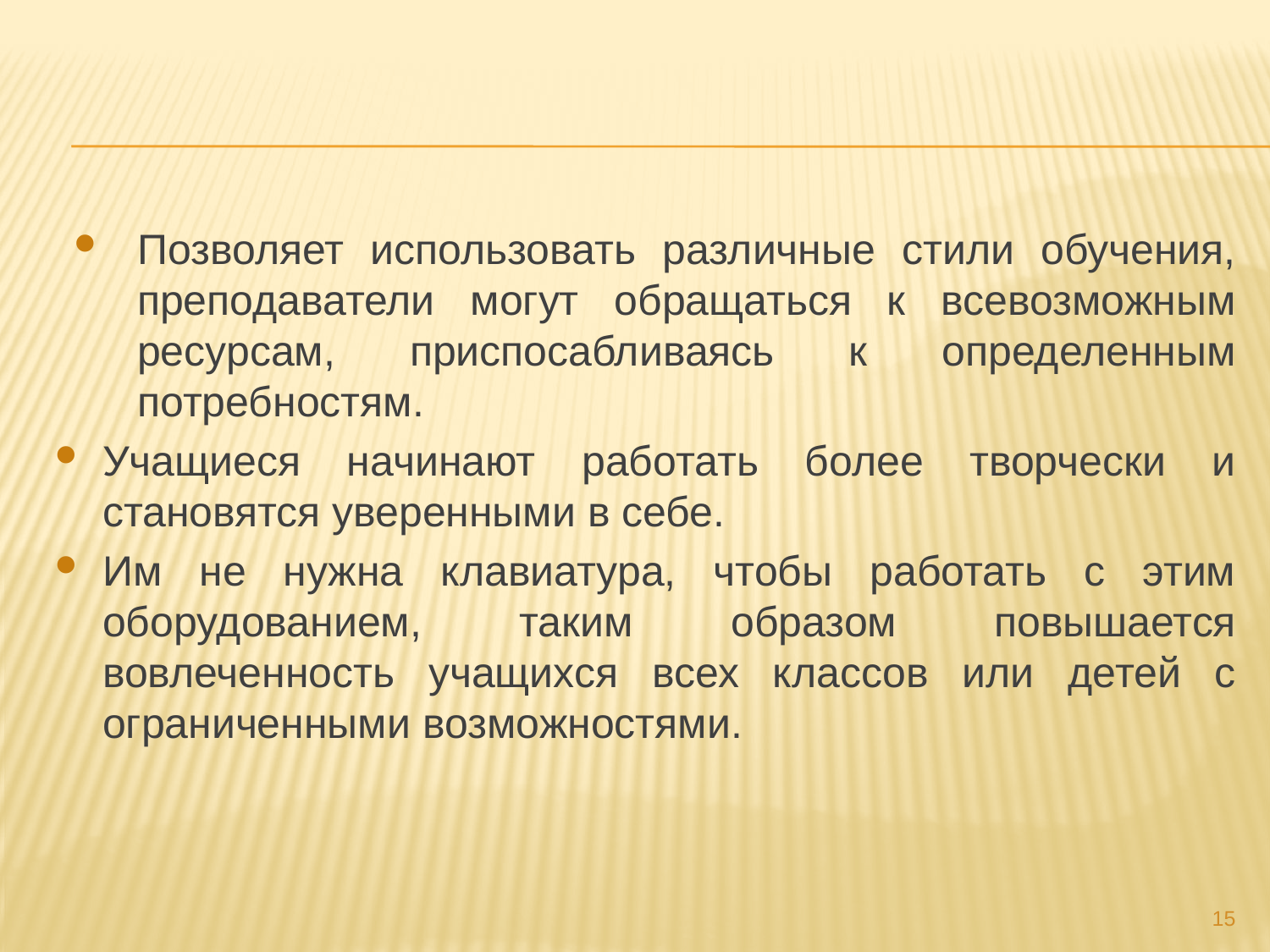

#
Позволяет использовать различные стили обучения, преподаватели могут обращаться к всевозможным ресурсам, приспосабливаясь к определенным потребностям.
Учащиеся начинают работать более творчески и становятся уверенными в себе.
Им не нужна клавиатура, чтобы работать с этим оборудованием, таким образом повышается вовлеченность учащихся всех классов или детей с ограниченными возможностями.

15